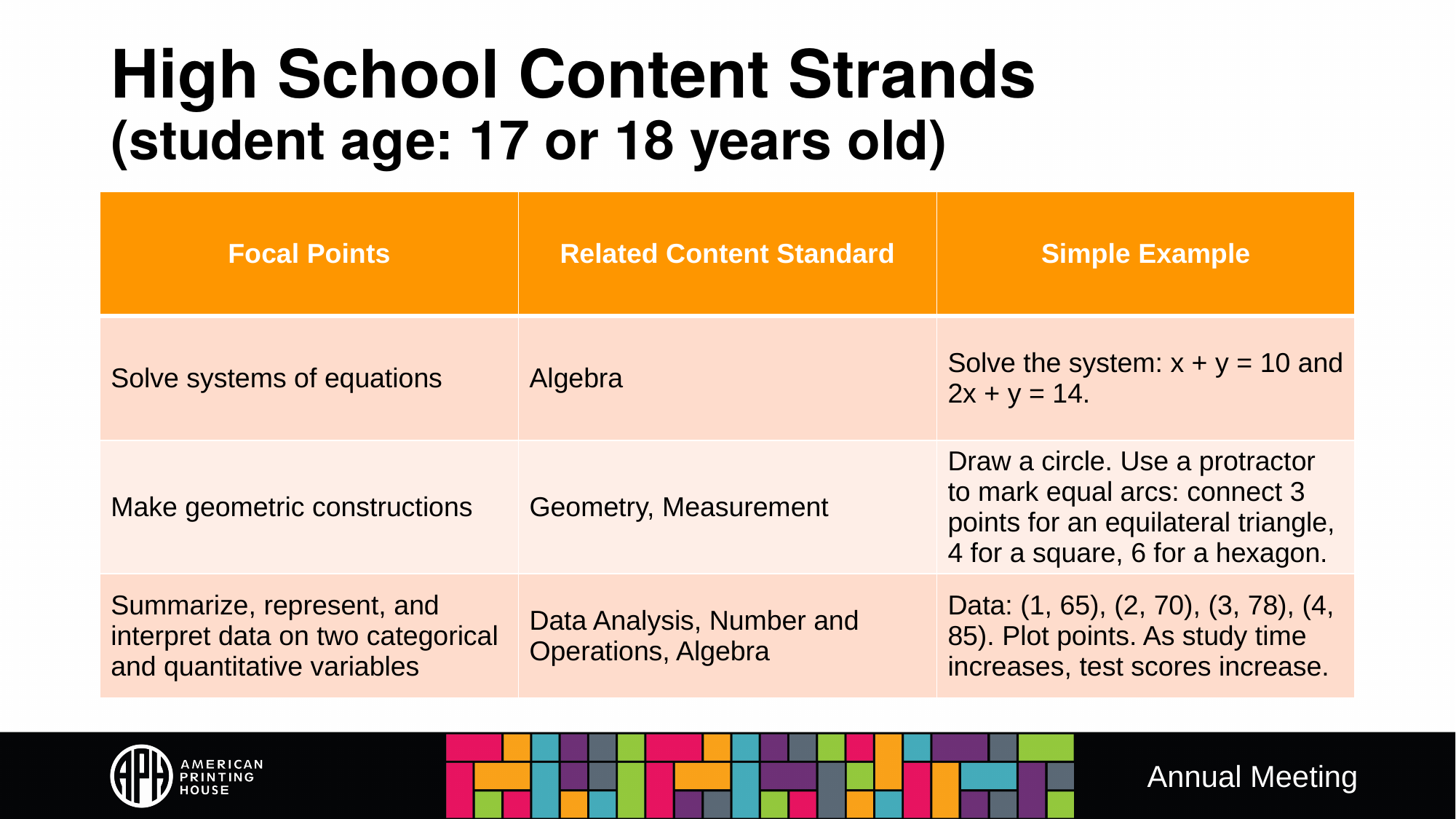

# High School Content Strands (student age: 17 or 18 years old)
| Focal Points | Related Content Standard | Simple Example |
| --- | --- | --- |
| Solve systems of equations | Algebra | Solve the system: x + y = 10 and 2x + y = 14. |
| Make geometric constructions | Geometry, Measurement | Draw a circle. Use a protractor to mark equal arcs: connect 3 points for an equilateral triangle, 4 for a square, 6 for a hexagon. |
| Summarize, represent, and interpret data on two categorical and quantitative variables | Data Analysis, Number and Operations, Algebra | Data: (1, 65), (2, 70), (3, 78), (4, 85). Plot points. As study time increases, test scores increase. |